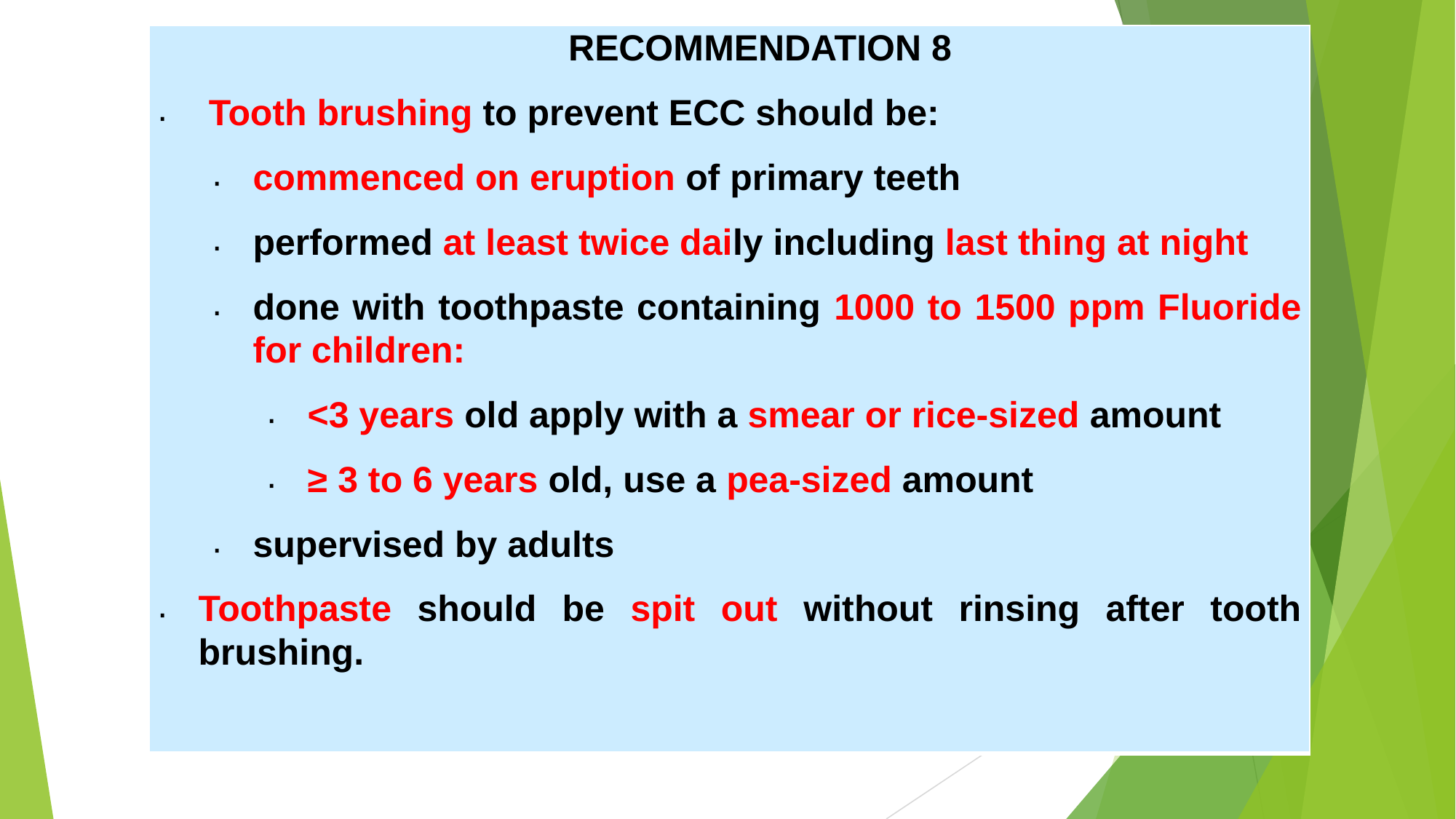

| RECOMMENDATION 8 Tooth brushing to prevent ECC should be: commenced on eruption of primary teeth performed at least twice daily including last thing at night done with toothpaste containing 1000 to 1500 ppm Fluoride for children: <3 years old apply with a smear or rice-sized amount ≥ 3 to 6 years old, use a pea-sized amount supervised by adults Toothpaste should be spit out without rinsing after tooth brushing. |
| --- |
18